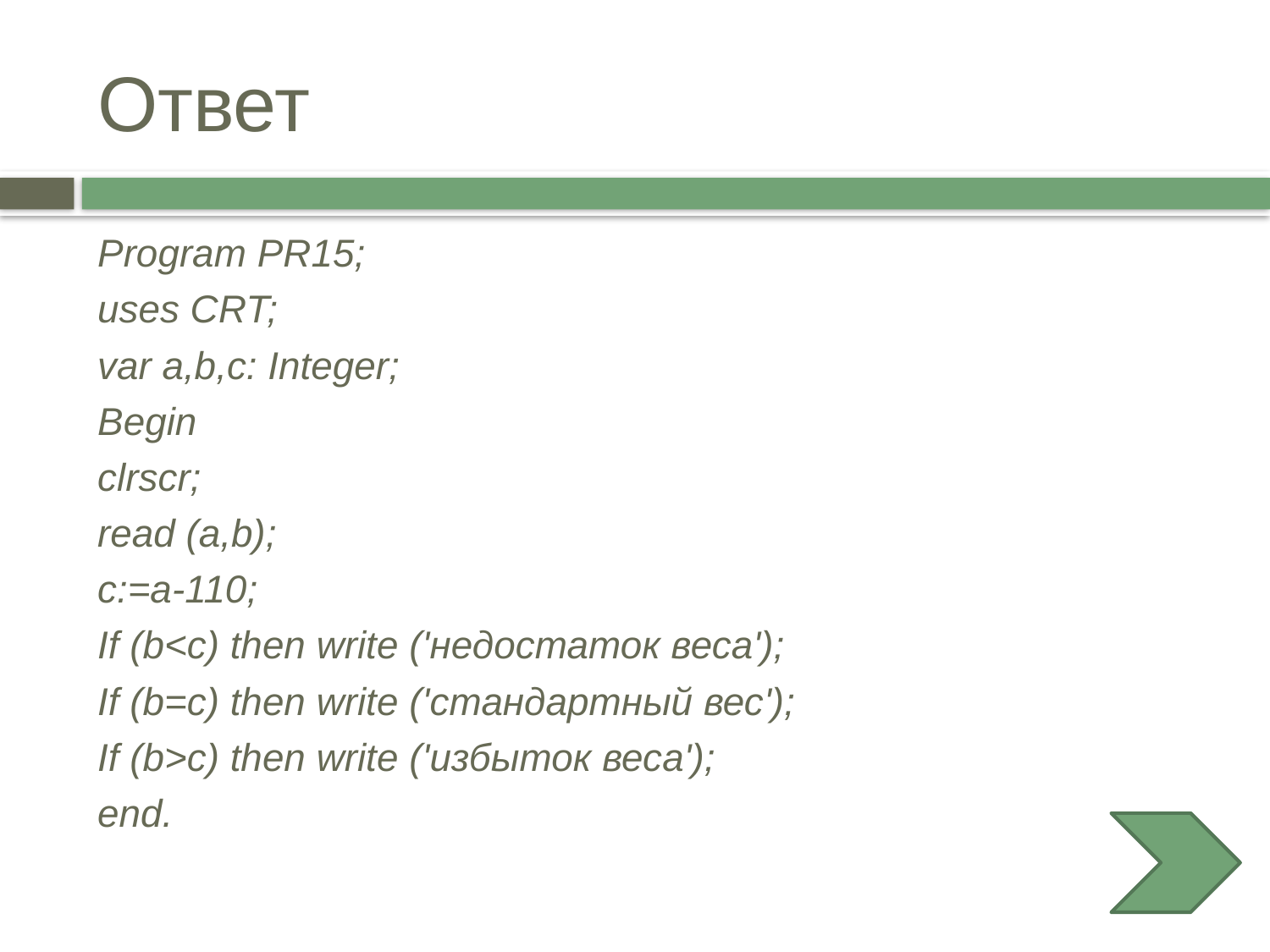

# Ответ
Program PR15;
uses CRT;
var a,b,c: Integer;
Begin
clrscr;
read (a,b);
c:=a-110;
If (b<c) then write ('недостаток веса');
If (b=c) then write ('стандартный вес');
If (b>c) then write ('избыток веса');
end.